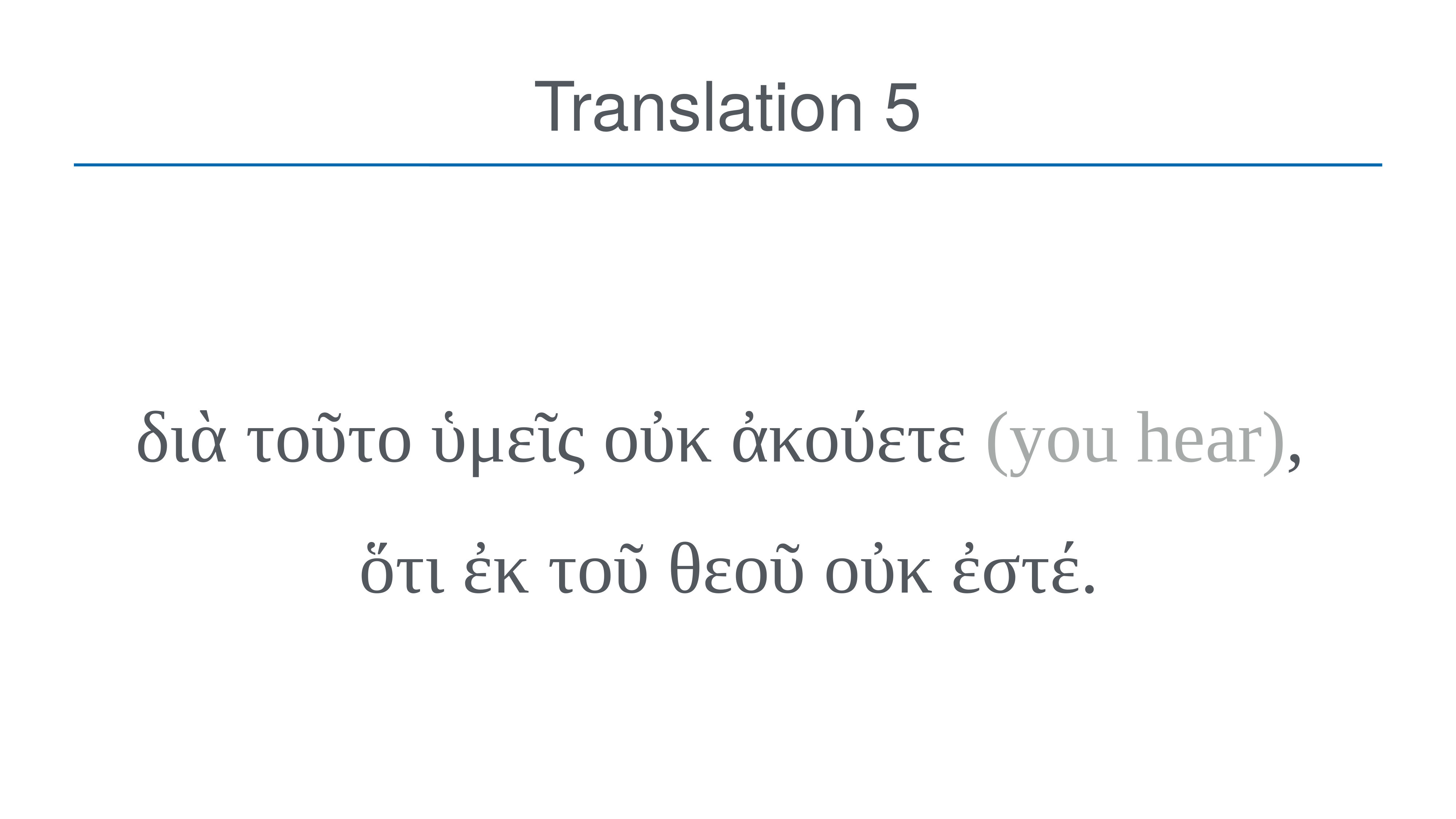

# Translation 5
διὰ τοῦτο ὑμεῖς οὐκ ἀκούετε (you hear),
ὅτι ἐκ τοῦ θεοῦ οὐκ ἐστέ.